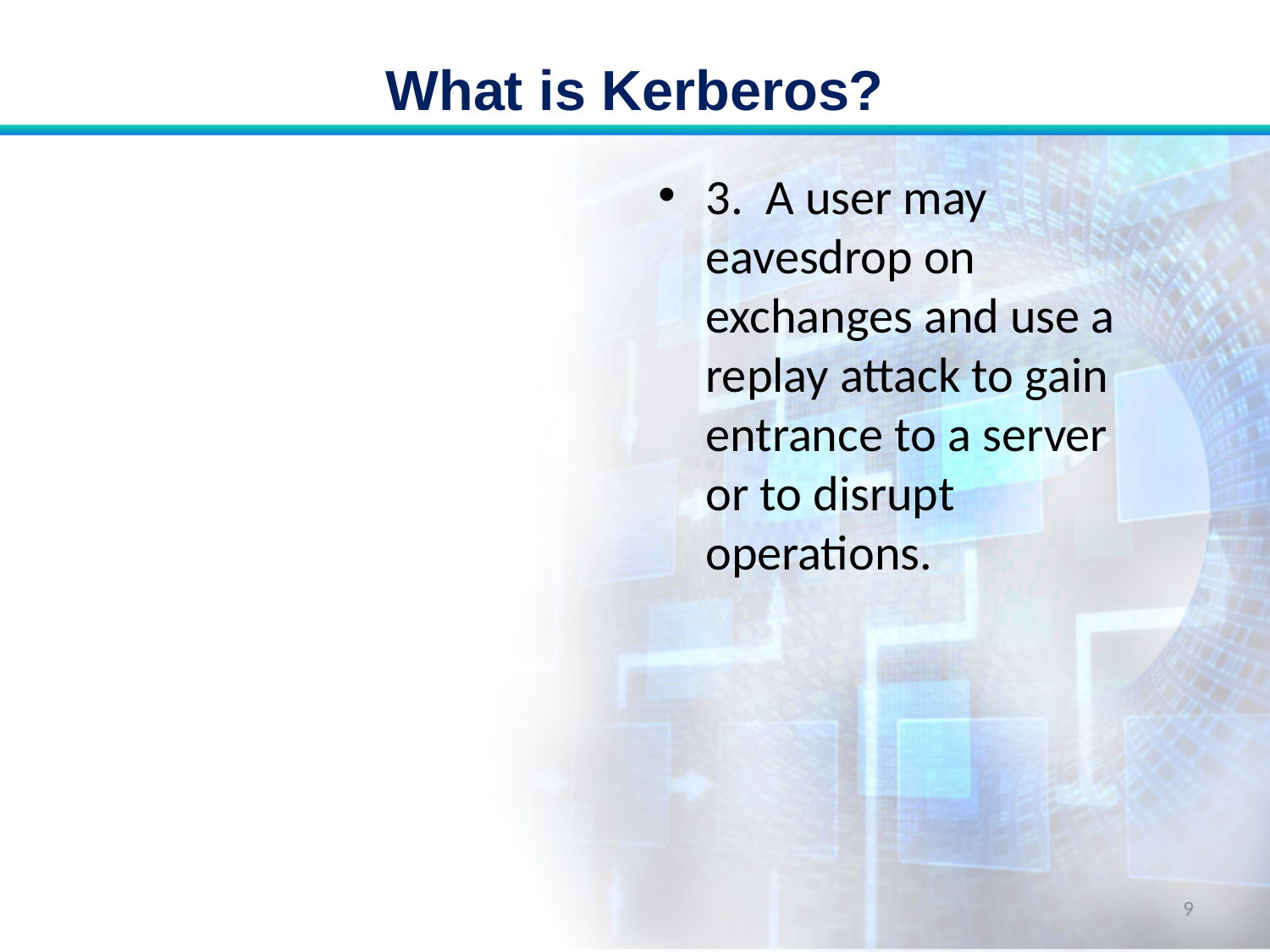

# What is Kerberos?
3.  A user may eavesdrop on exchanges and use a replay attack to gain entrance to a server or to disrupt operations.
9